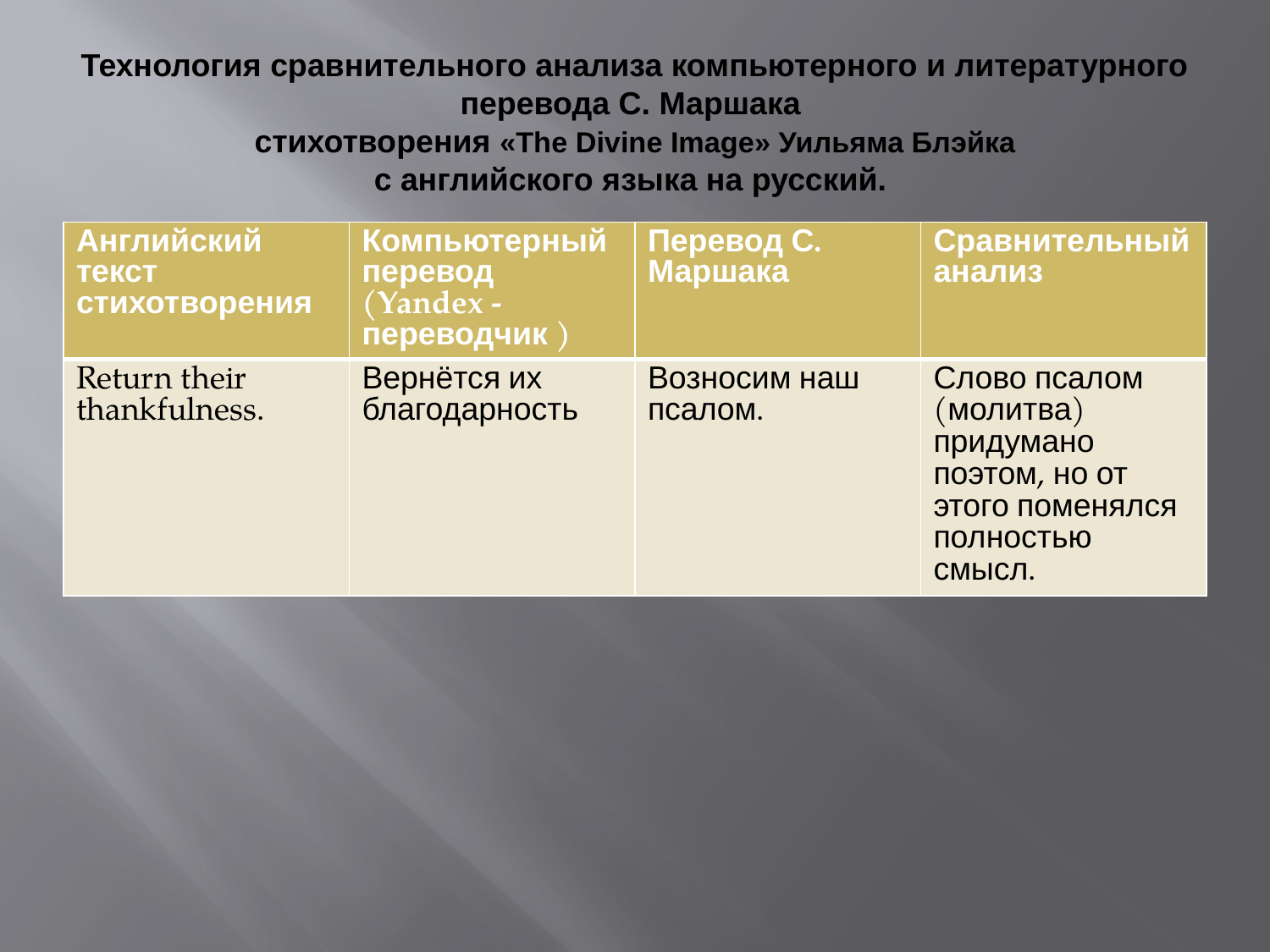

# Технология сравнительного анализа компьютерного и литературного перевода С. Маршака стихотворения «The Divine Image» Уильяма Блэйка с английского языка на русский.
| Английский текст стихотворения | Компьютерный перевод (Yandex - переводчик ) | Перевод С. Маршака | Сравнительный анализ |
| --- | --- | --- | --- |
| Return their thankfulness. | Вернётся их благодарность | Возносим наш псалом. | Слово псалом (молитва) придумано поэтом, но от этого поменялся полностью смысл. |